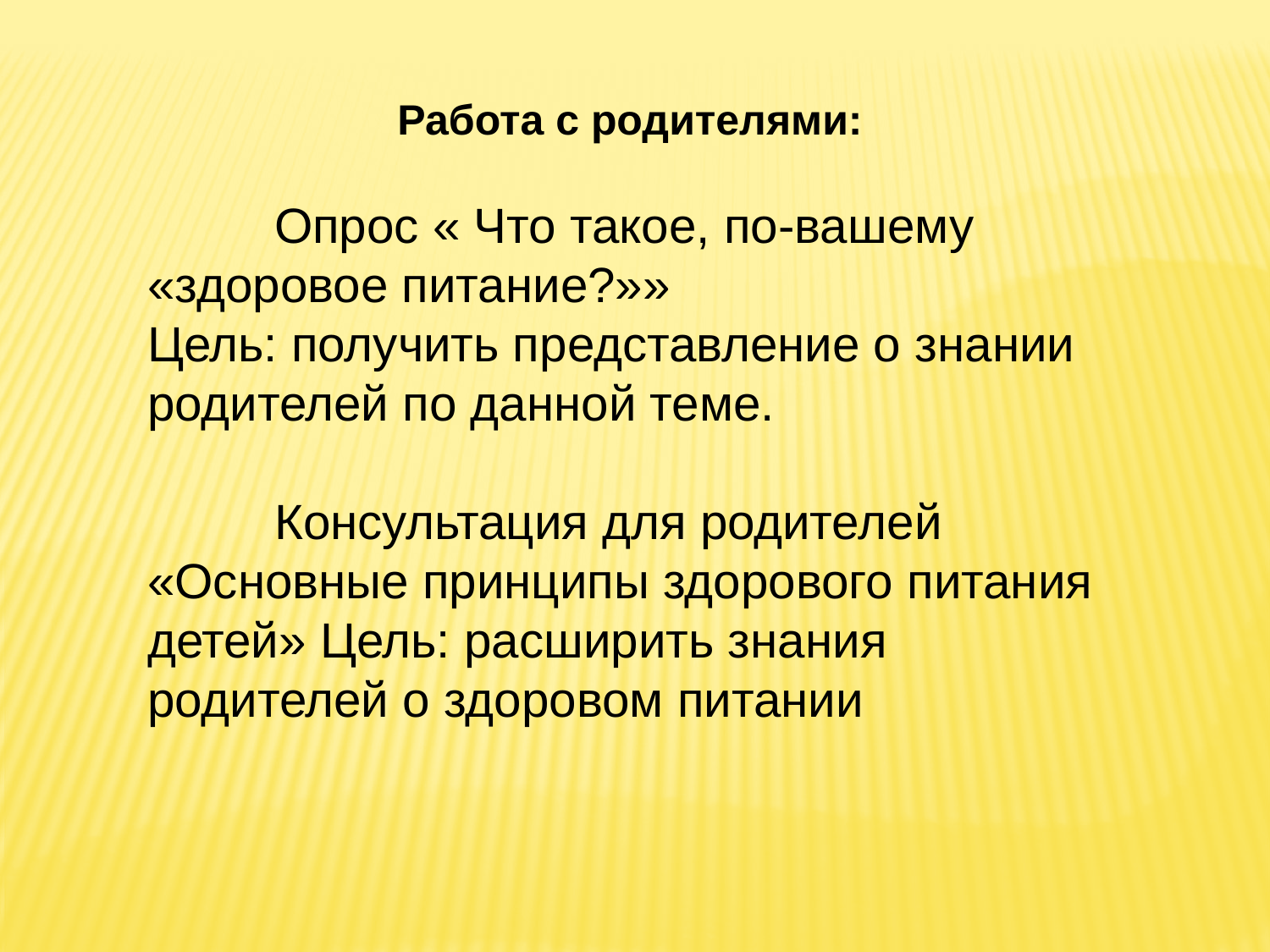

Работа с родителями:

	Опрос « Что такое, по-вашему «здоровое питание?»»
Цель: получить представление о знании родителей по данной теме.

	Консультация для родителей «Основные принципы здорового питания детей» Цель: расширить знания родителей о здоровом питании